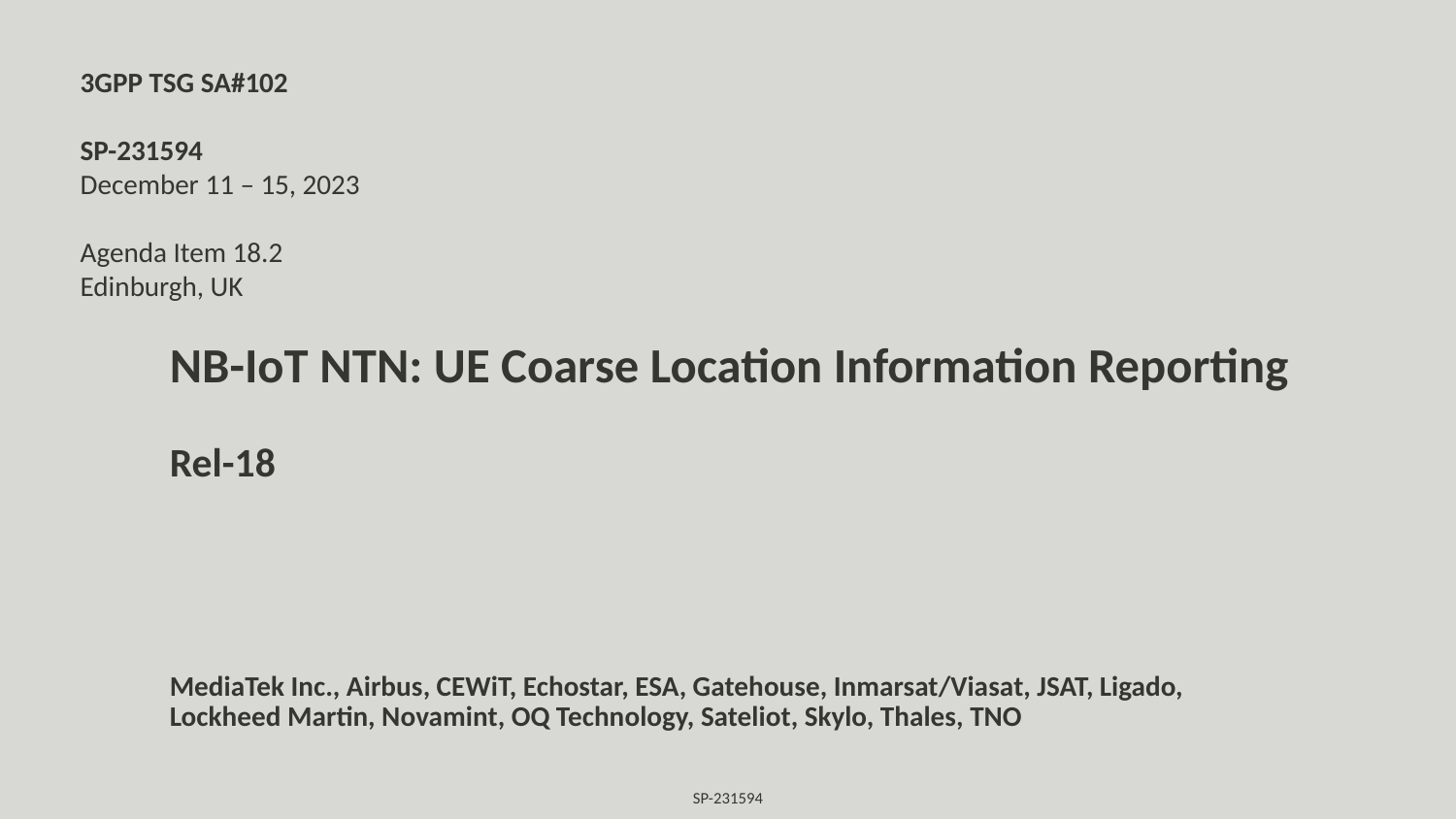

3GPP TSG SA#102	SP-231594
December 11 – 15, 2023	Agenda Item 18.2
Edinburgh, UK
NB-IoT NTN: UE Coarse Location Information Reporting
Rel-18
MediaTek Inc., Airbus, CEWiT, Echostar, ESA, Gatehouse, Inmarsat/Viasat, JSAT, Ligado, Lockheed Martin, Novamint, OQ Technology, Sateliot, Skylo, Thales, TNO
SP-231594